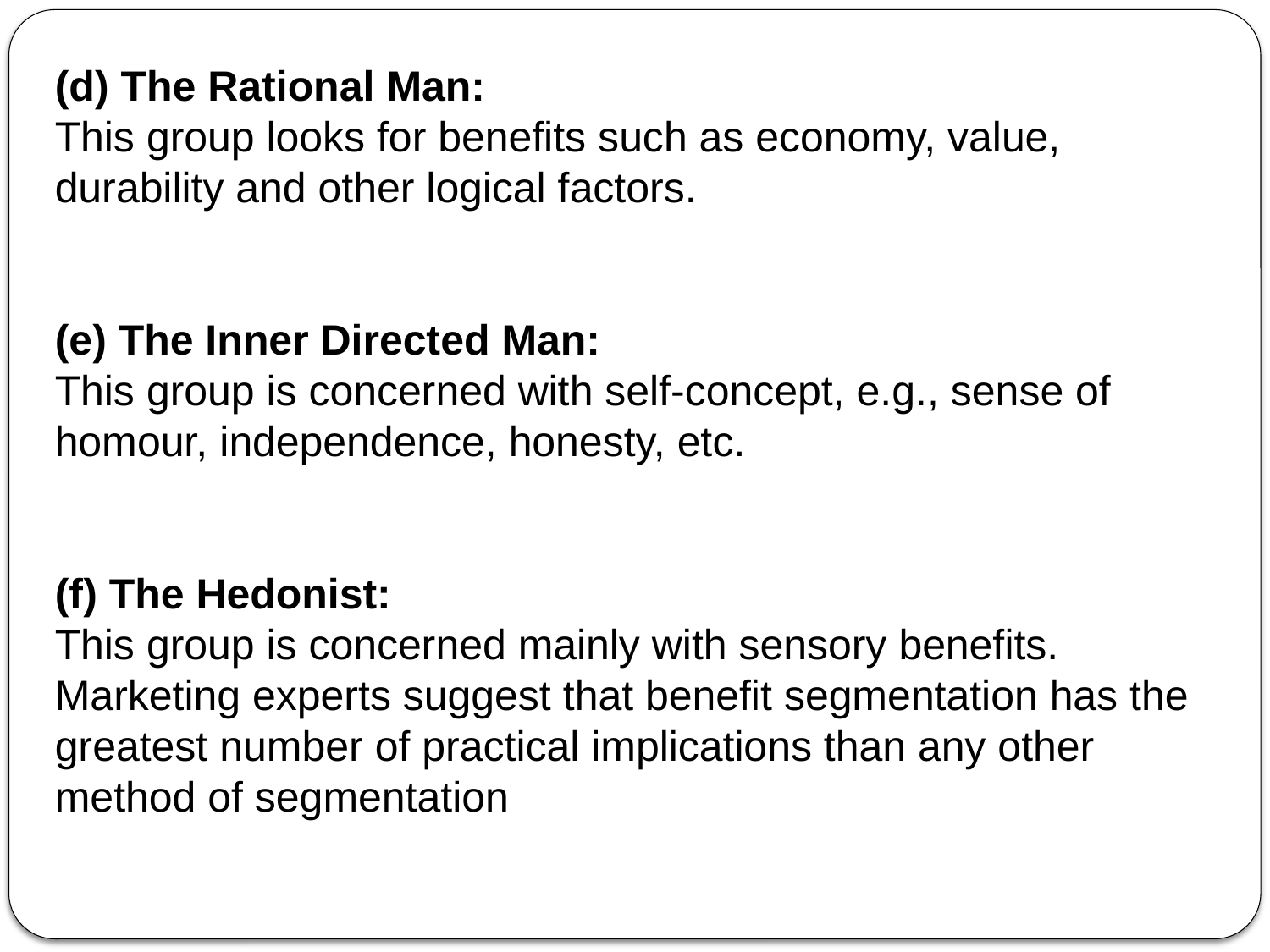

(d) The Rational Man:
This group looks for benefits such as economy, value, durability and other logical factors.

(e) The Inner Directed Man:
This group is concerned with self-concept, e.g., sense of homour, independence, honesty, etc.

(f) The Hedonist:
This group is concerned mainly with sensory benefits.
Marketing experts suggest that benefit segmentation has the greatest number of practical implications than any other method of segmentation